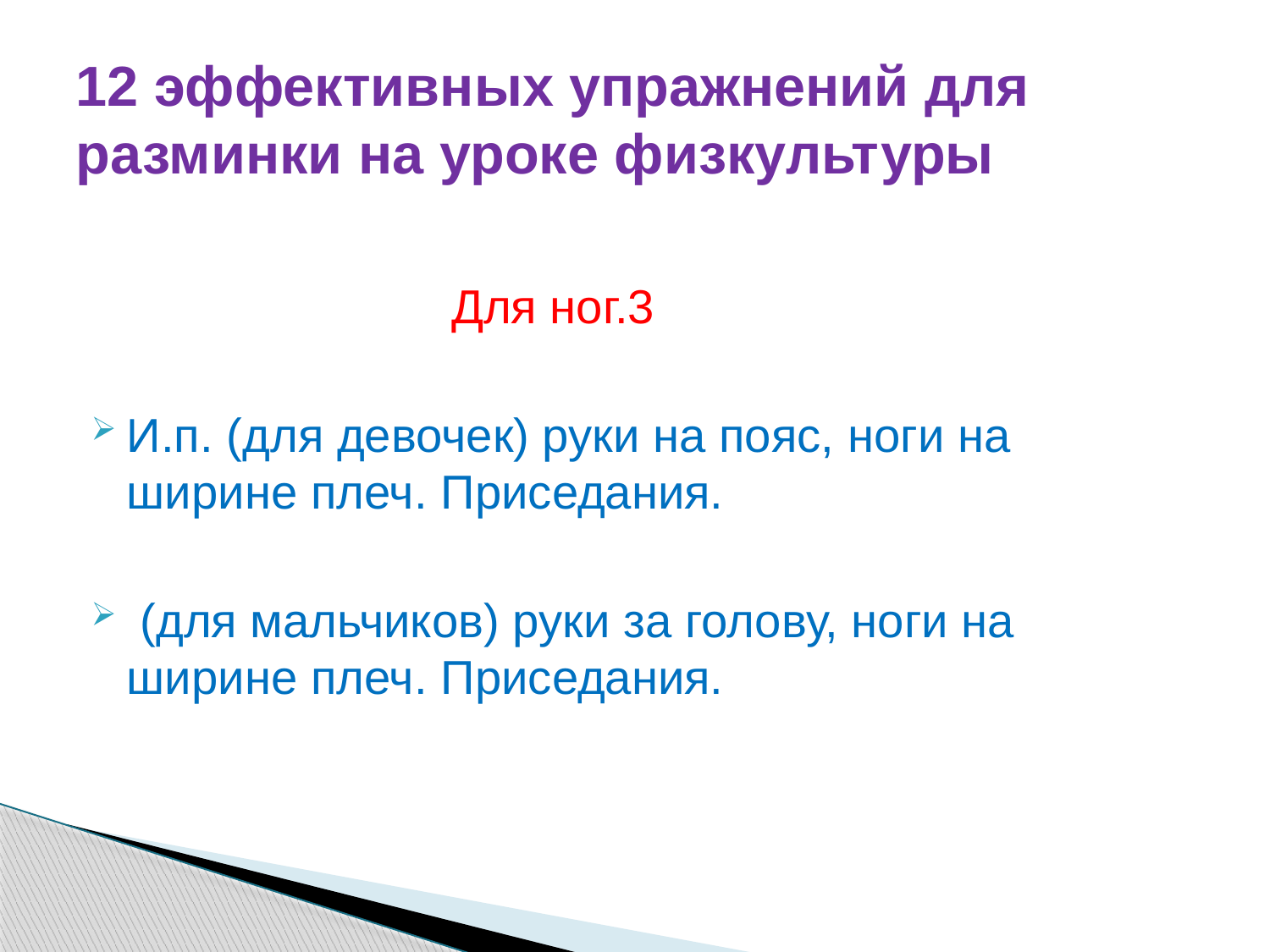

# 12 эффективных упражнений для разминки на уроке физкультуры

                           Для ног.3

И.п. (для девочек) руки на пояс, ноги на ширине плеч. Приседания.

 (для мальчиков) руки за голову, ноги на ширине плеч. Приседания.